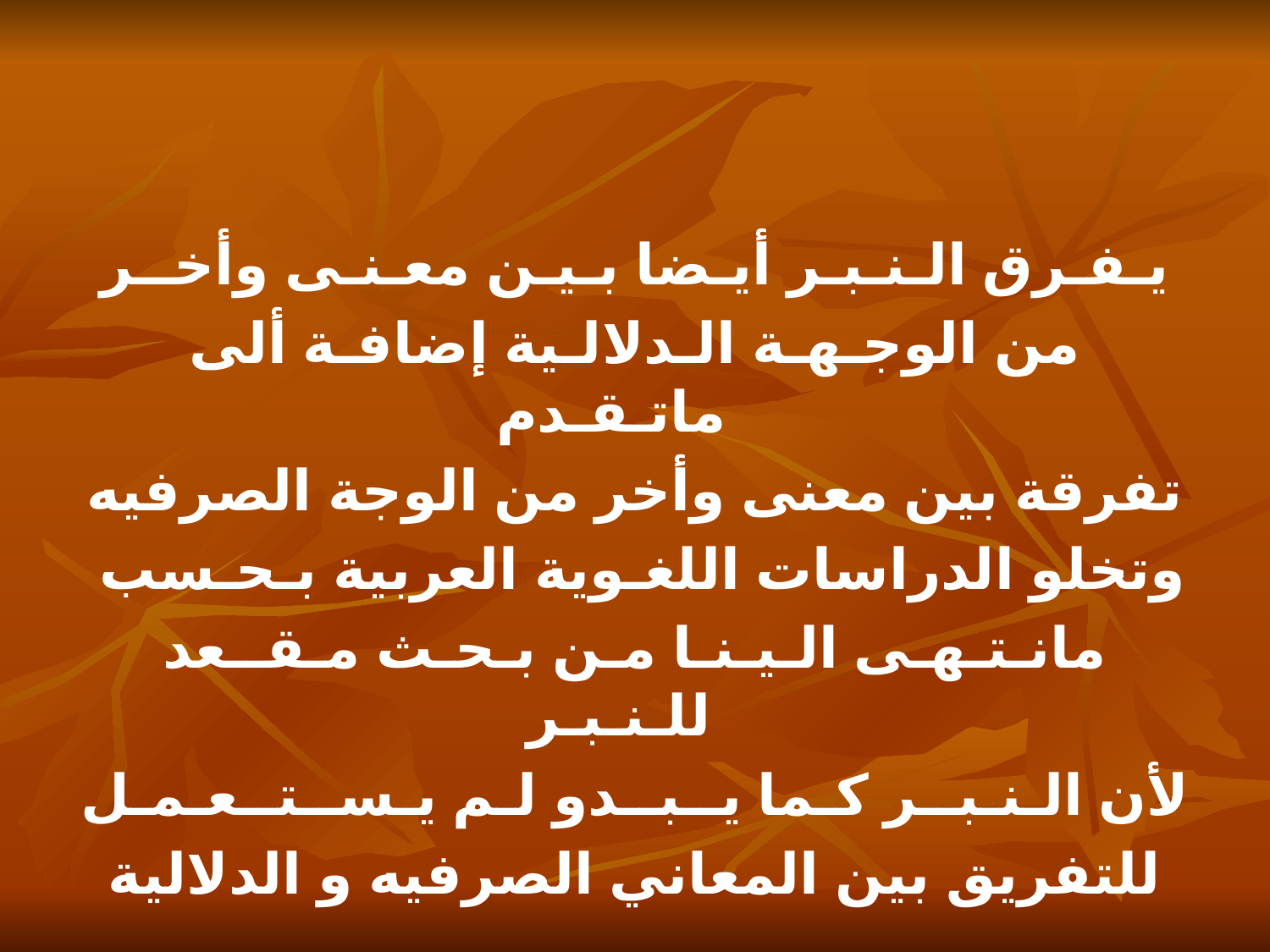

يـفـرق الـنـبـر أيـضا بـيـن معـنـى وأخــر
من الوجـهـة الـدلالـية إضافـة ألى ماتـقـدم
تفرقة بين معنى وأخر من الوجة الصرفيه
وتخلو الدراسات اللغـوية العربية بـحـسب
مانـتـهـى الـيـنـا مـن بـحـث مـقــعد للـنـبـر
لأن الـنـبــر كـما يــبــدو لـم يـســتــعـمـل
للتفريق بين المعاني الصرفيه و الدلالية